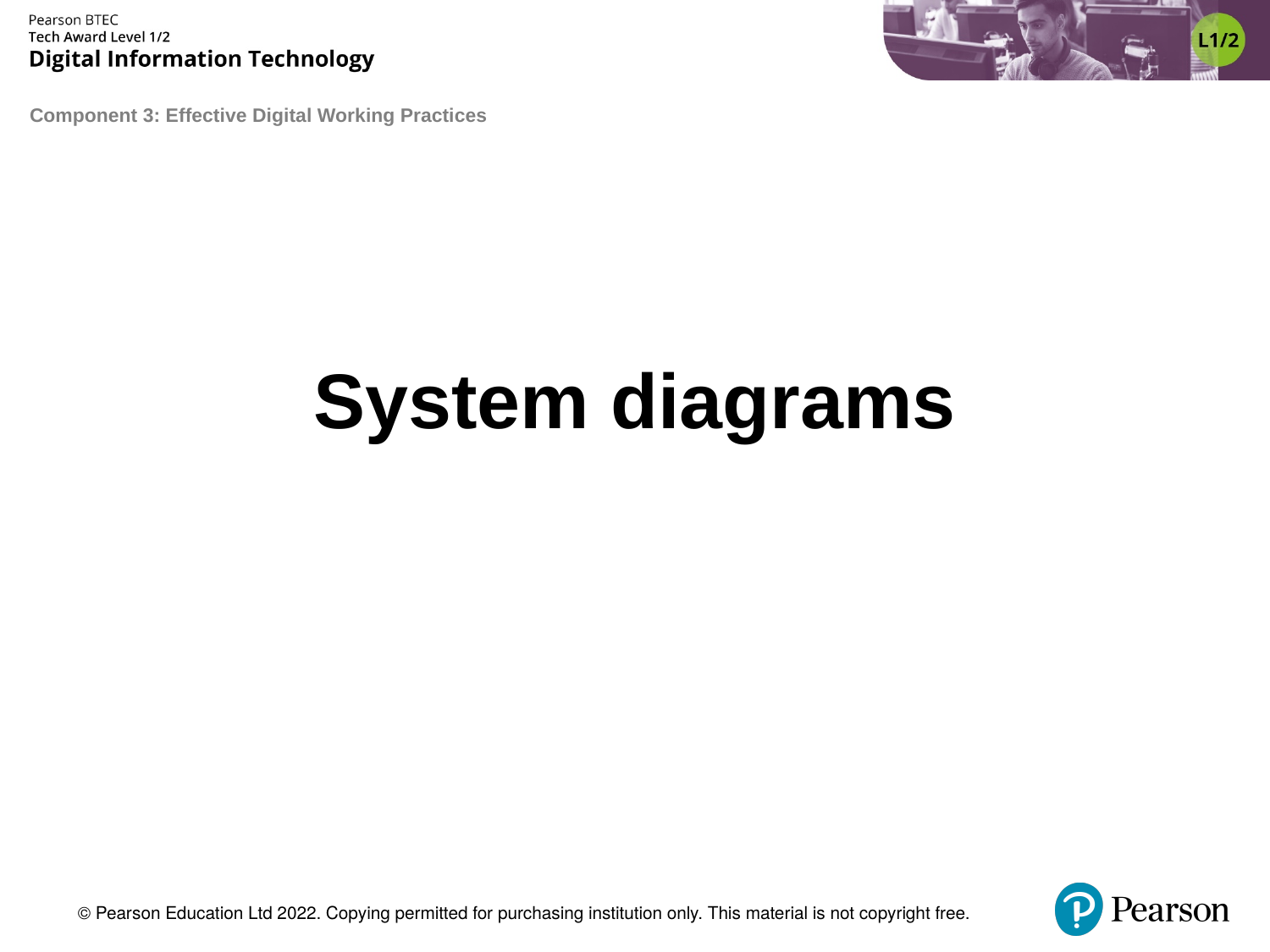

# System diagrams
© Pearson Education Ltd 2022. Copying permitted for purchasing institution only. This material is not copyright free.